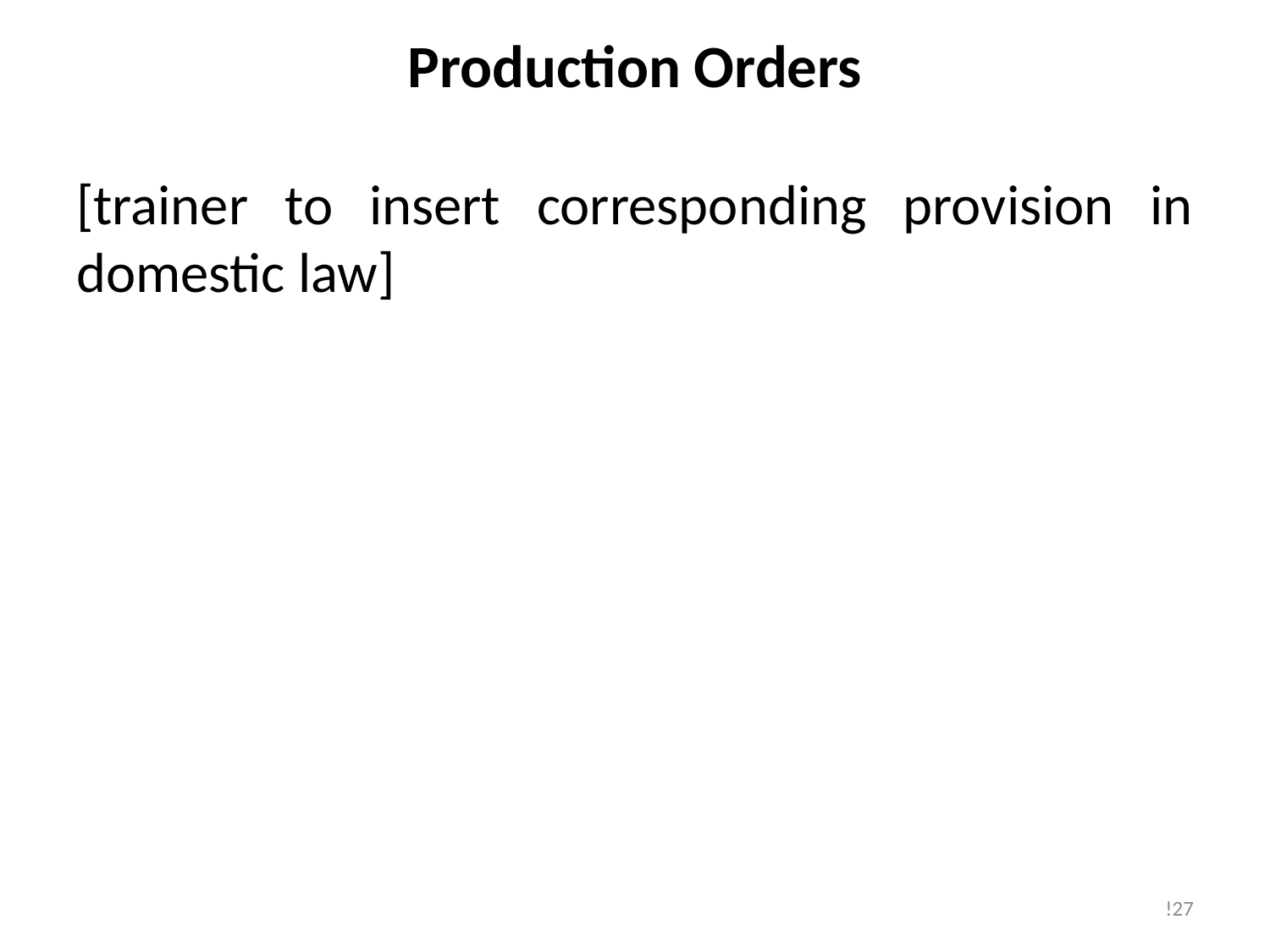

# Production Orders
[trainer to insert corresponding provision in domestic law]
!27